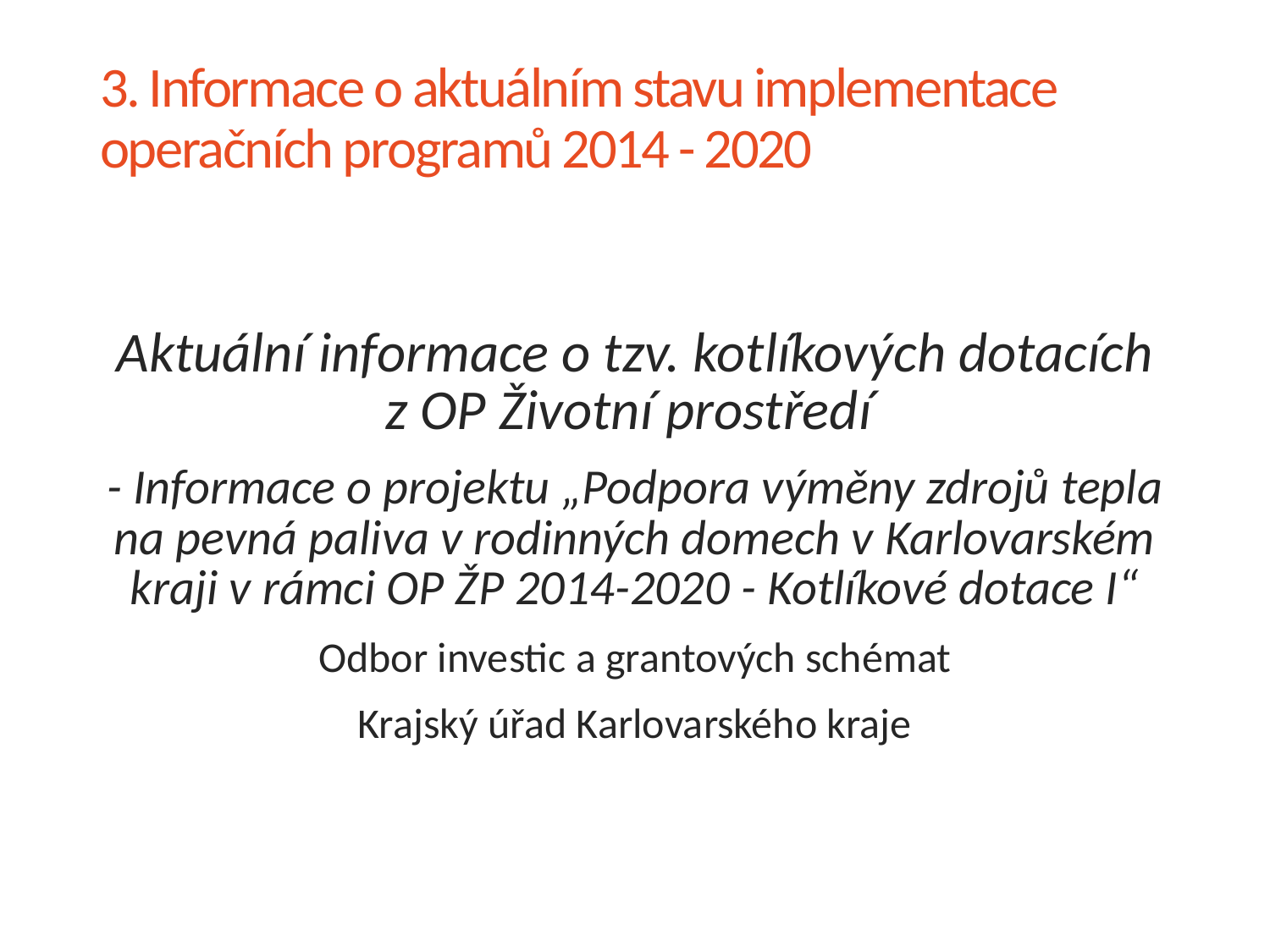

# 3. Informace o aktuálním stavu implementace operačních programů 2014 - 2020

Aktuální informace o tzv. kotlíkových dotacích z OP Životní prostředí
- Informace o projektu „Podpora výměny zdrojů tepla na pevná paliva v rodinných domech v Karlovarském kraji v rámci OP ŽP 2014-2020 - Kotlíkové dotace I“
Odbor investic a grantových schémat
Krajský úřad Karlovarského kraje